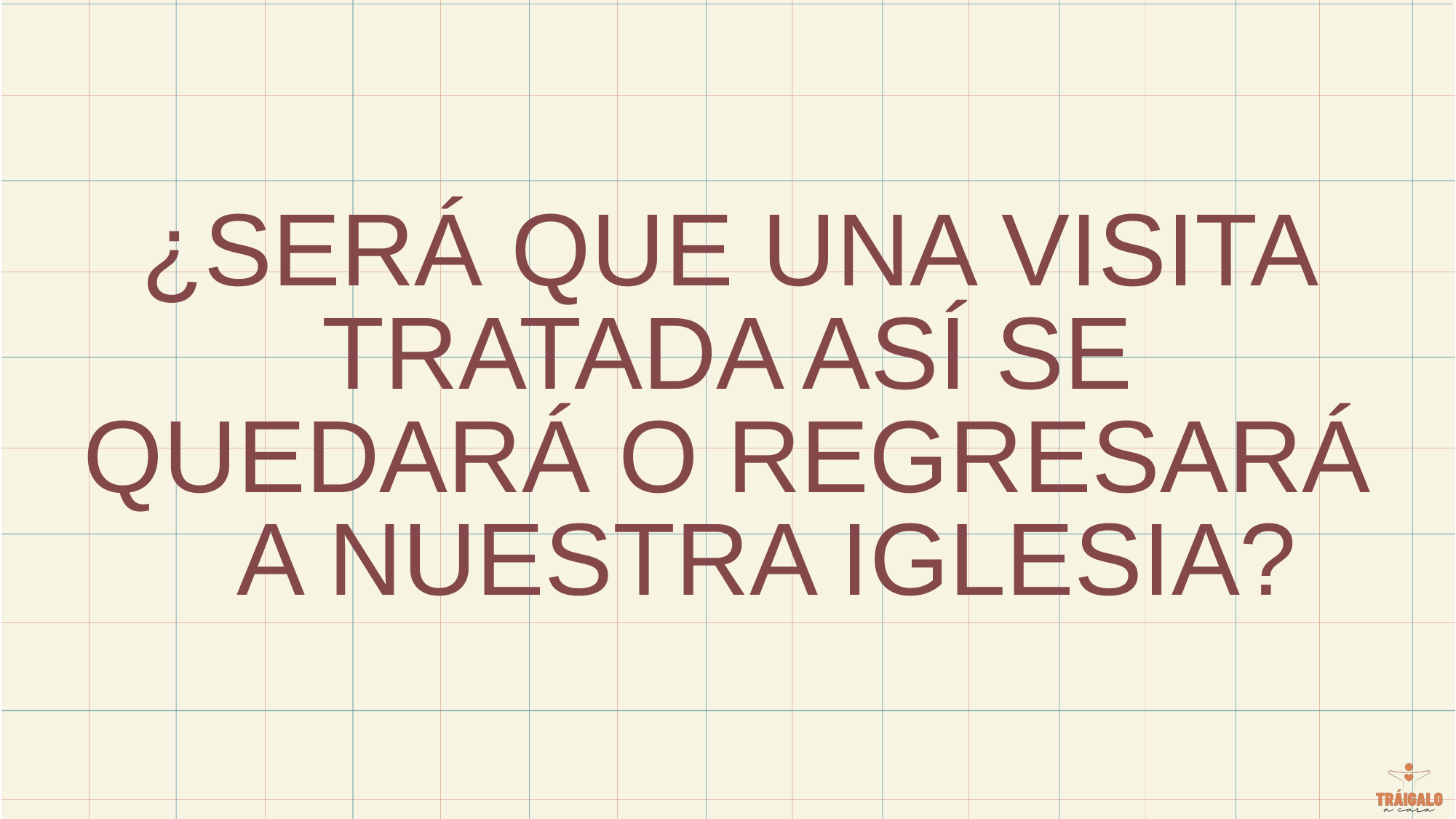

# ¿Será que una visita tratada así se quedará o regresará    a nuestra iglesia?